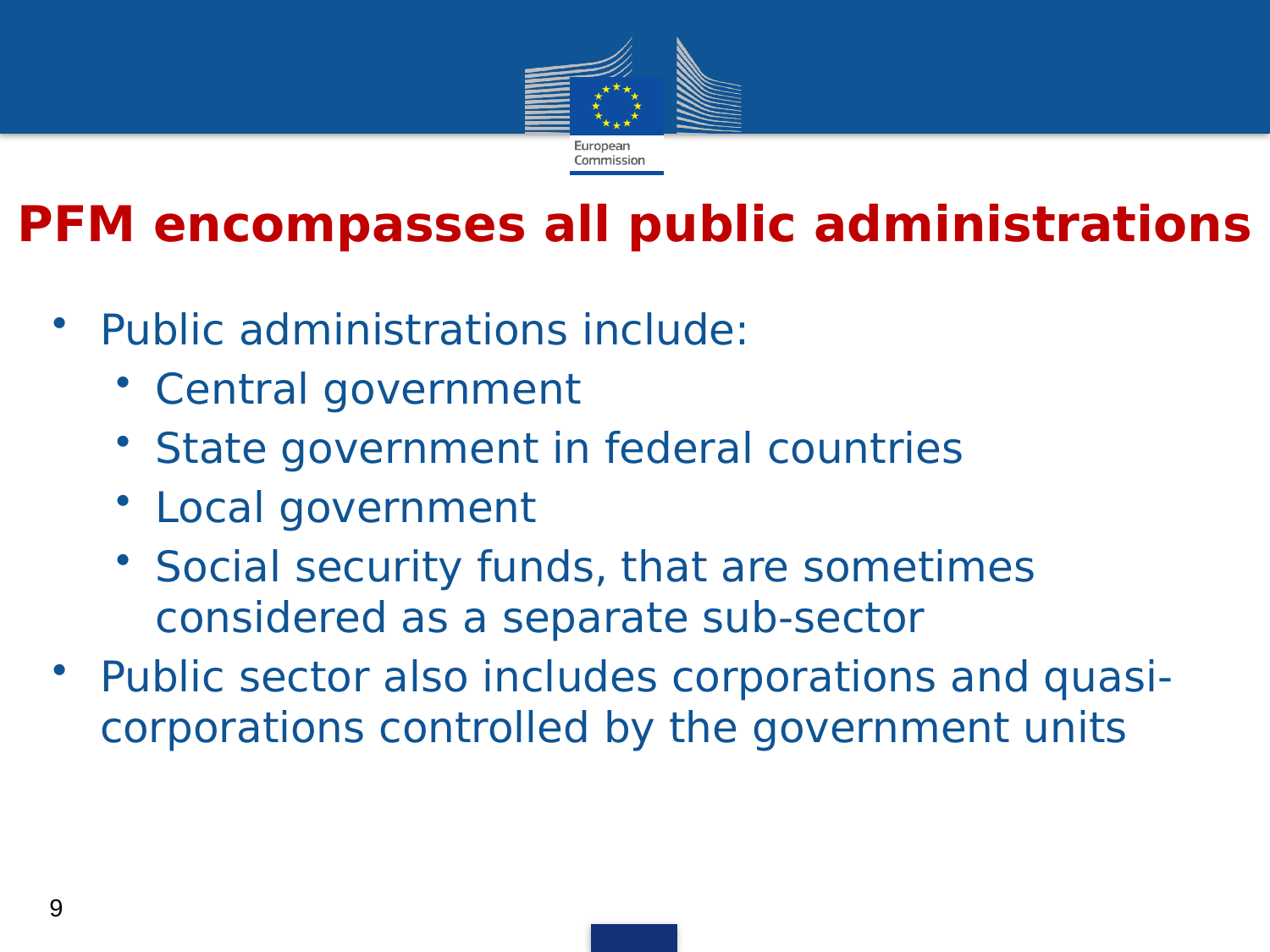

# PFM encompasses all public administrations
Public administrations include:
Central government
State government in federal countries
Local government
Social security funds, that are sometimes considered as a separate sub-sector
Public sector also includes corporations and quasi-corporations controlled by the government units

9